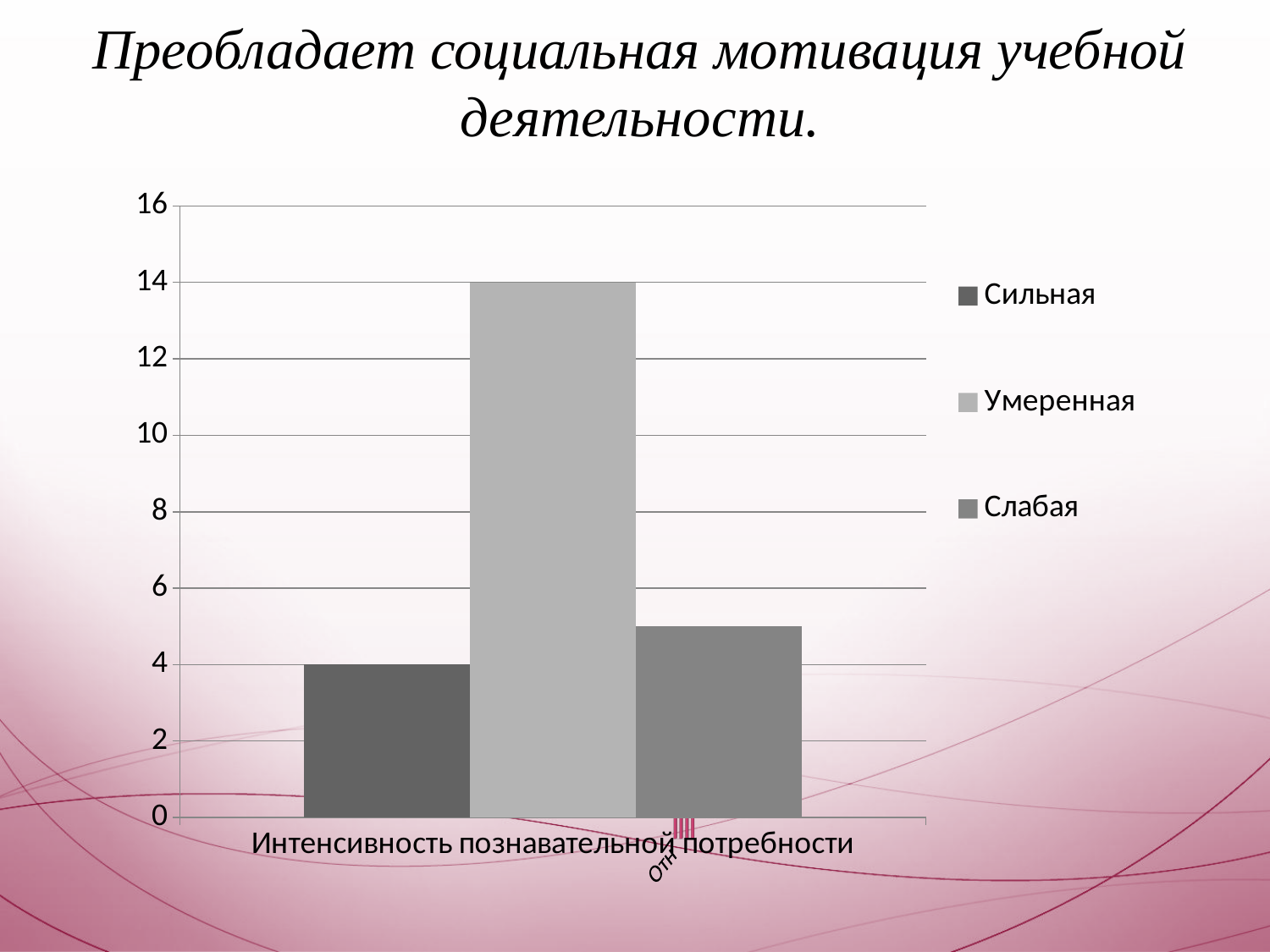

Преобладает социальная мотивация учебной деятельности.

### Chart

| Category | Сильная | Умеренная | Слабая |
|---|---|---|---|
| Интенсивность познавательной потребности | 4.0 | 14.0 | 5.0 |

[unsupported chart]